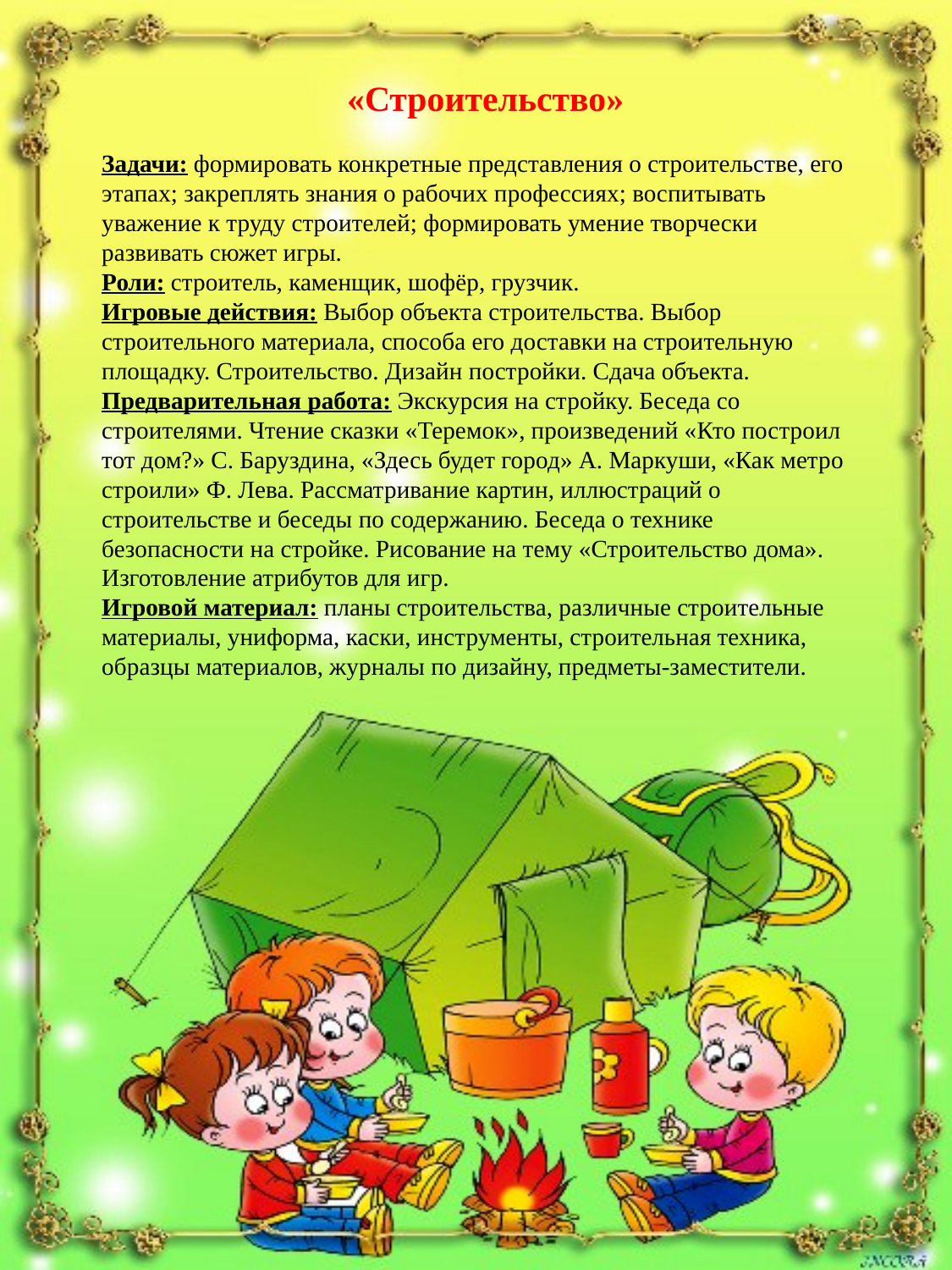

«Строительство»

Задачи: формировать конкретные представления о строительстве, его этапах; закреплять знания о рабочих профессиях; воспитывать уважение к труду строителей; формировать умение творчески развивать сюжет игры.
Роли: строитель, каменщик, шофёр, грузчик.
Игровые действия: Выбор объекта строительства. Выбор строительного материала, способа его доставки на строительную площадку. Строительство. Дизайн постройки. Сдача объекта.
Предварительная работа: Экскурсия на стройку. Беседа со строителями. Чтение сказки «Теремок», произведений «Кто построил тот дом?» С. Баруздина, «Здесь будет город» А. Маркуши, «Как метро строили» Ф. Лева. Рассматривание картин, иллюстраций о строительстве и беседы по содержанию. Беседа о технике безопасности на стройке. Рисование на тему «Строительство дома». Изготовление атрибутов для игр.
Игровой материал: планы строительства, различные строительные материалы, униформа, каски, инструменты, строительная техника, образцы материалов, журналы по дизайну, предметы-заместители.